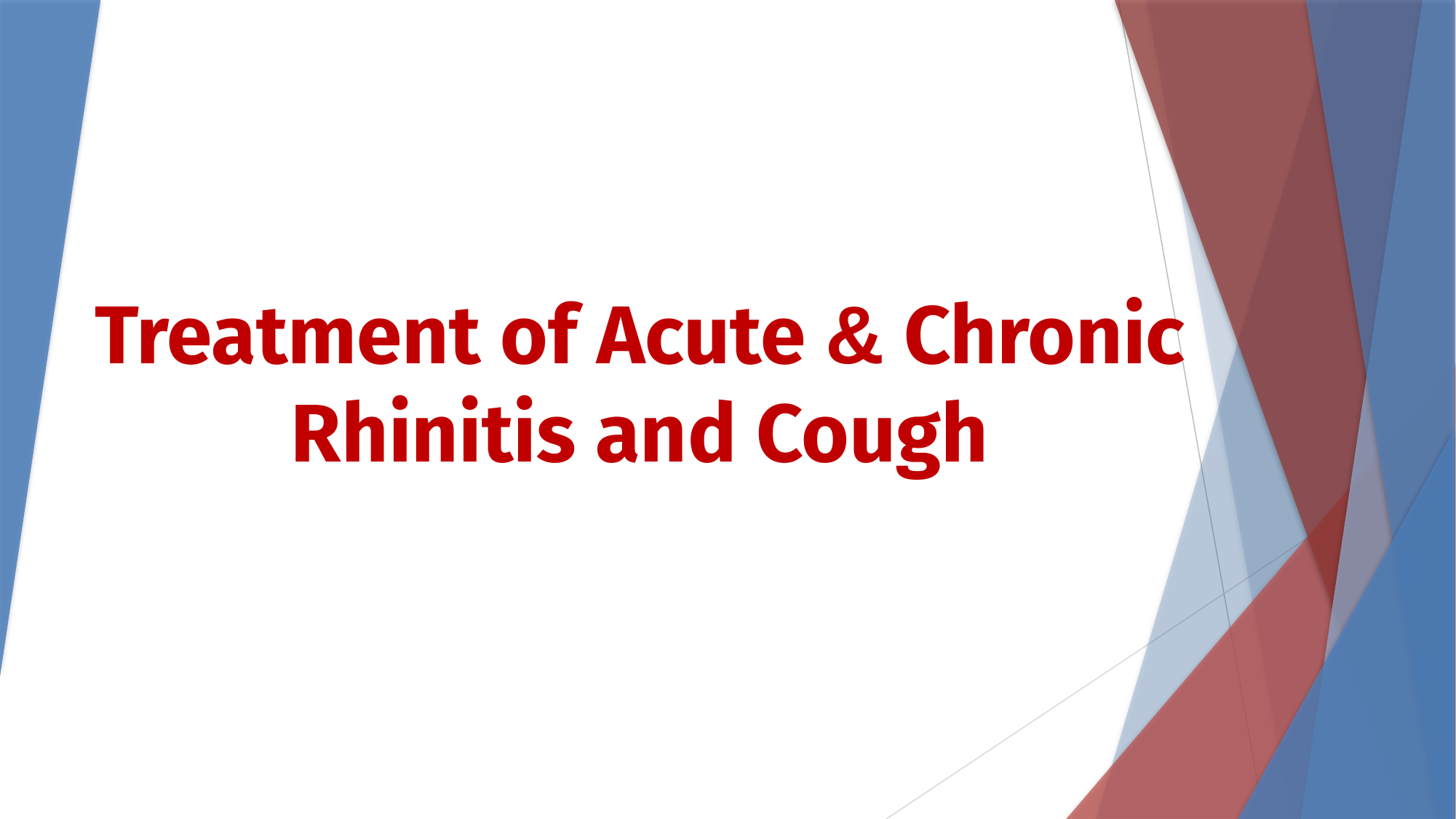

# Treatment of Acute & Chronic Rhinitis and Cough